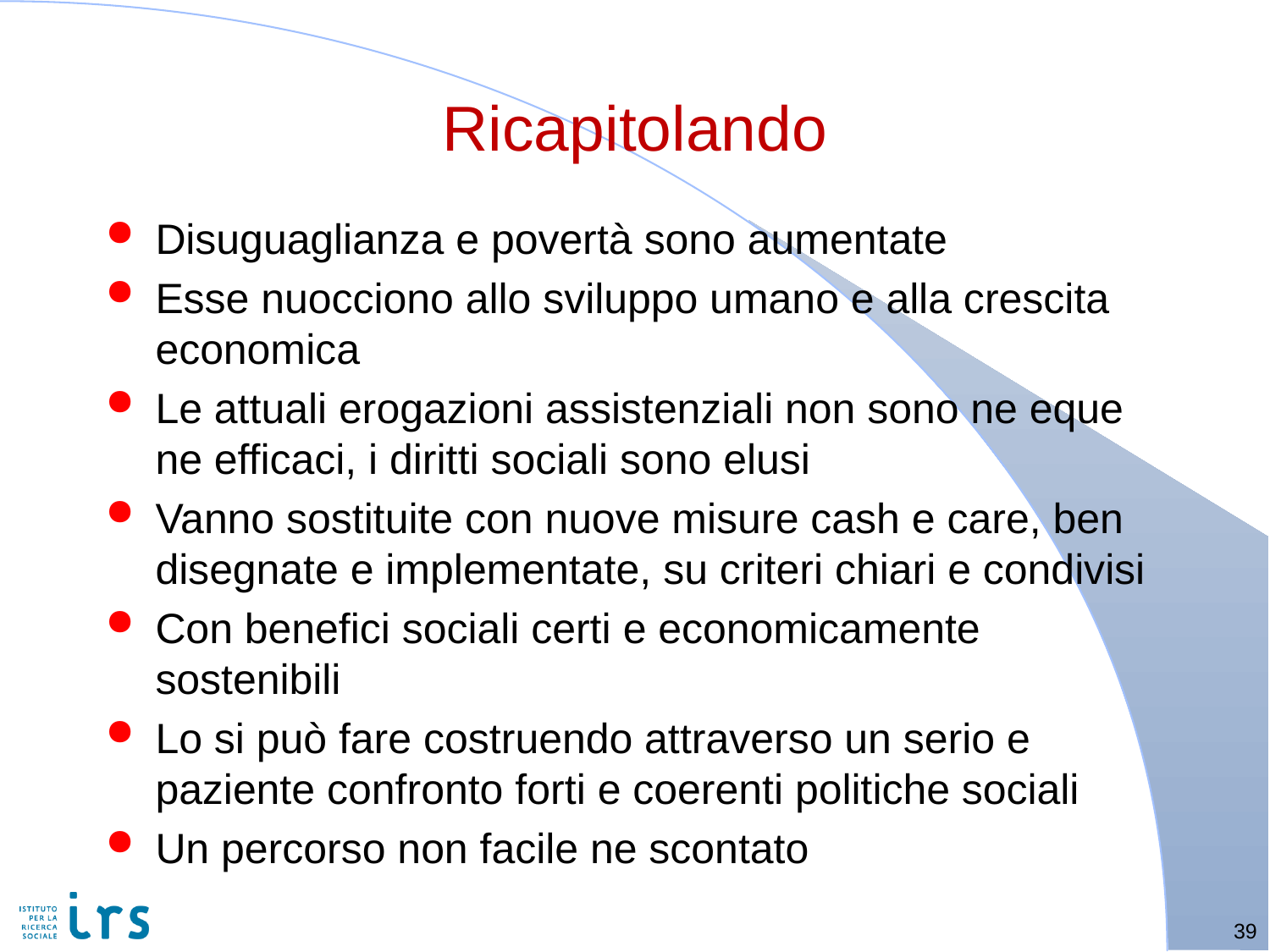

# Ricapitolando
Disuguaglianza e povertà sono aumentate
Esse nuocciono allo sviluppo umano e alla crescita economica
Le attuali erogazioni assistenziali non sono ne eque ne efficaci, i diritti sociali sono elusi
Vanno sostituite con nuove misure cash e care, ben disegnate e implementate, su criteri chiari e condivisi
Con benefici sociali certi e economicamente sostenibili
Lo si può fare costruendo attraverso un serio e paziente confronto forti e coerenti politiche sociali
Un percorso non facile ne scontato

39